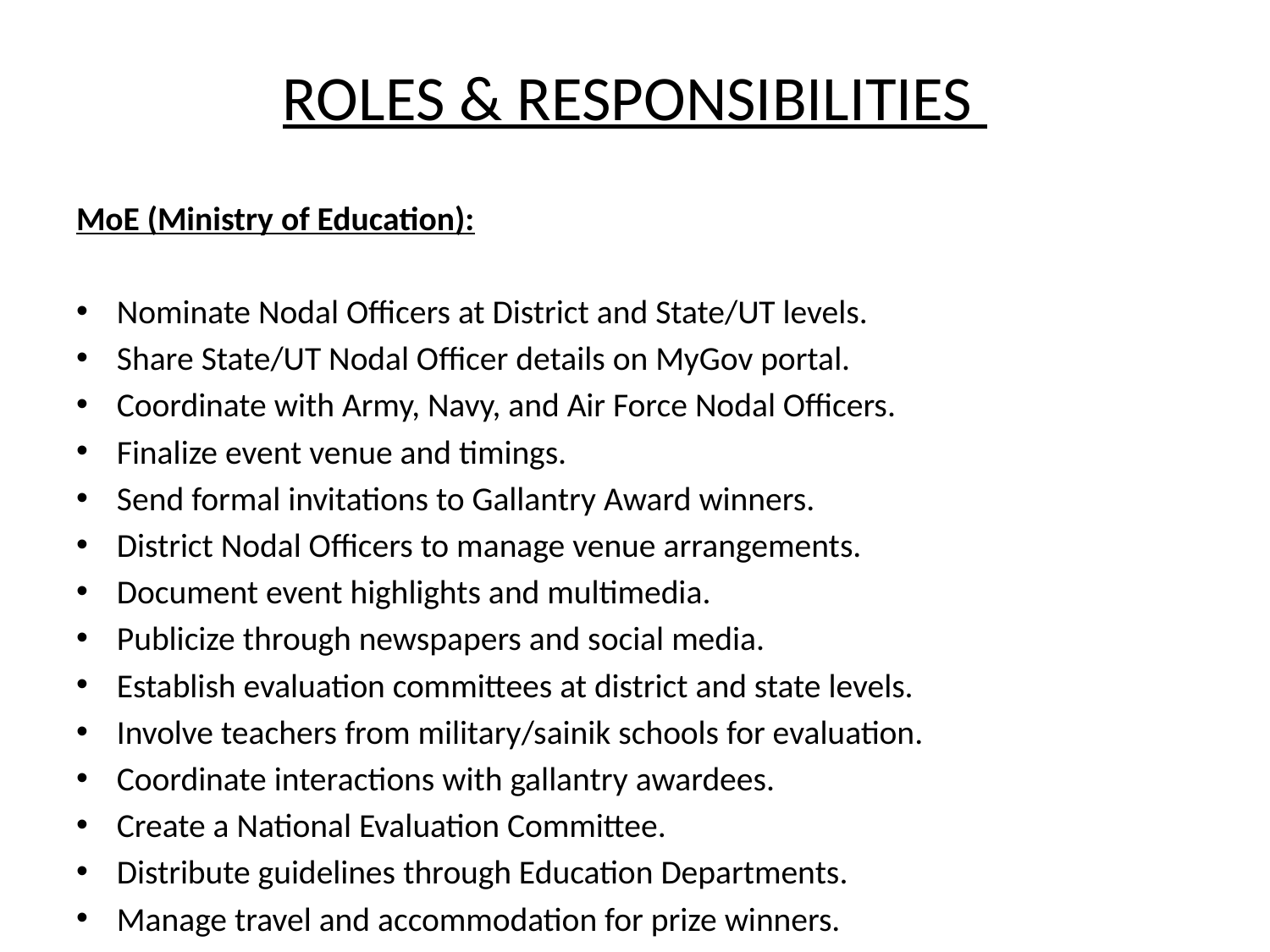

# ROLES & RESPONSIBILITIES
MoE (Ministry of Education):

Nominate Nodal Officers at District and State/UT levels.
Share State/UT Nodal Officer details on MyGov portal.
Coordinate with Army, Navy, and Air Force Nodal Officers.
Finalize event venue and timings.
Send formal invitations to Gallantry Award winners.
District Nodal Officers to manage venue arrangements.
Document event highlights and multimedia.
Publicize through newspapers and social media.
Establish evaluation committees at district and state levels.
Involve teachers from military/sainik schools for evaluation.
Coordinate interactions with gallantry awardees.
Create a National Evaluation Committee.
Distribute guidelines through Education Departments.
Manage travel and accommodation for prize winners.